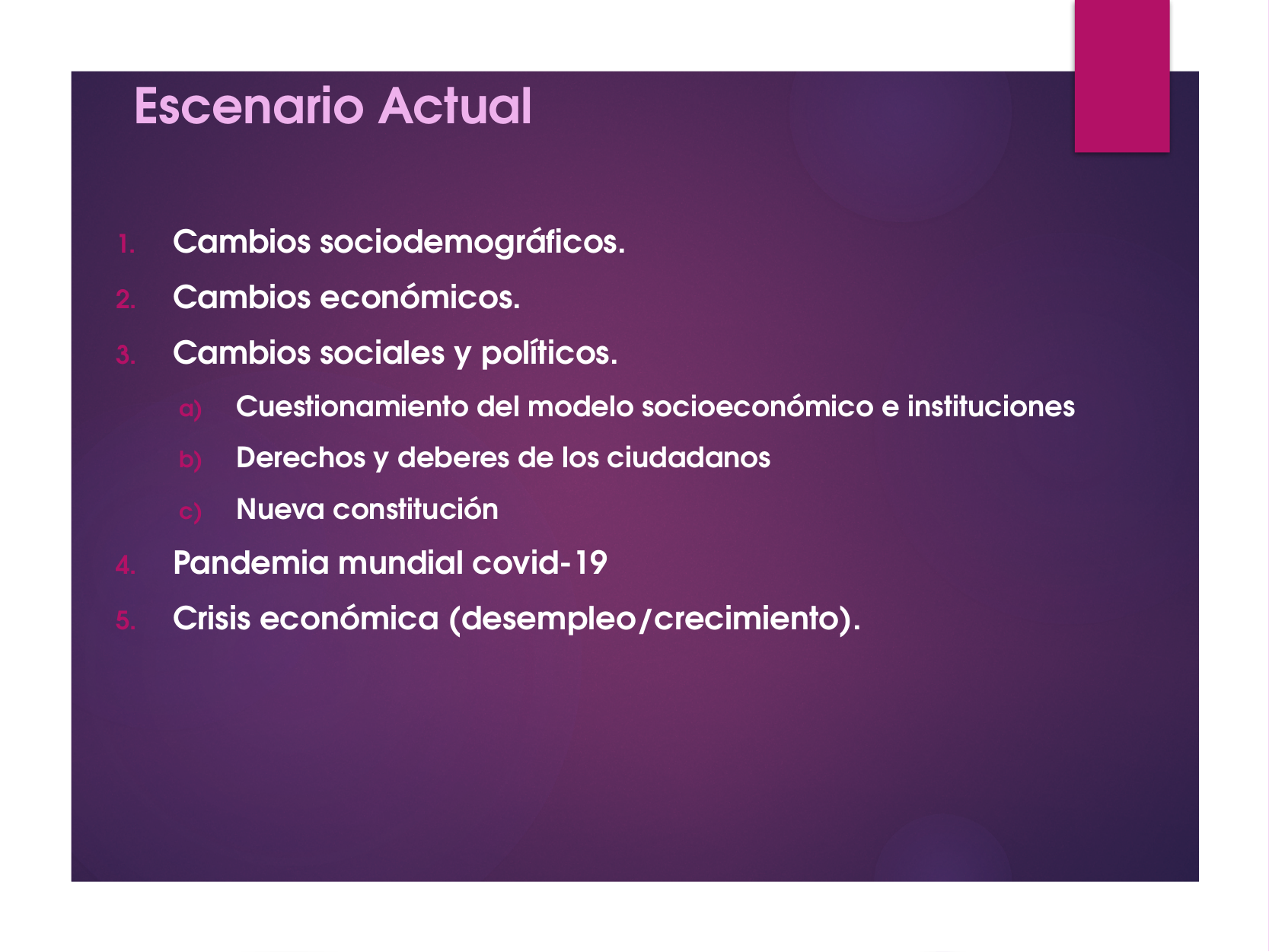

# Escenario Actual
Cambios sociodemográficos.
Cambios económicos.
Cambios sociales y políticos.
Cuestionamiento del modelo socioeconómico e instituciones
Derechos y deberes de los ciudadanos
Nueva constitución
Pandemia mundial covid-19
Crisis económica (desempleo/crecimiento).